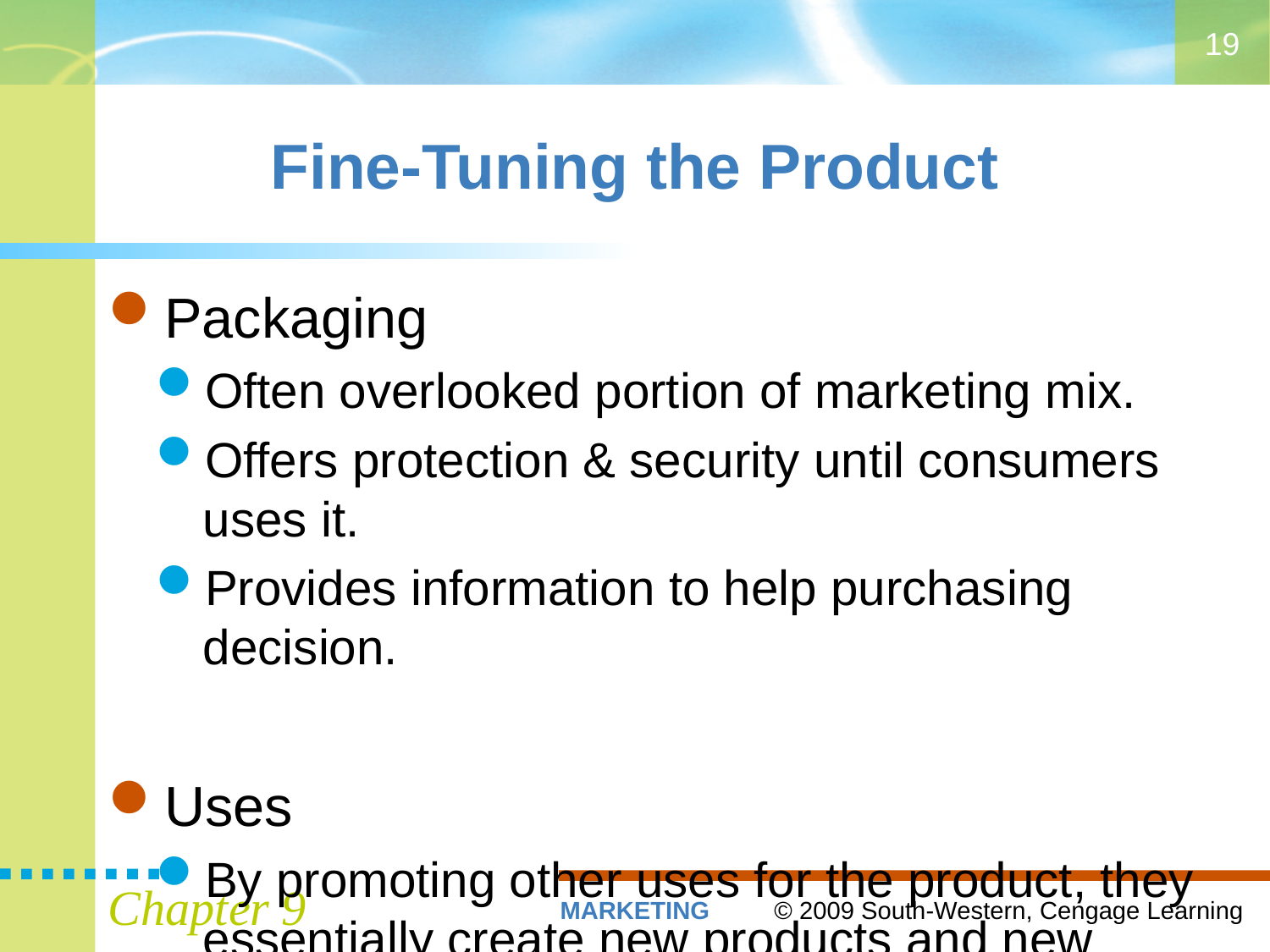

19
# Fine-Tuning the Product
Packaging
Often overlooked portion of marketing mix.
Offers protection & security until consumers uses it.
Provides information to help purchasing decision.

Uses
By promoting other uses for the product, they essentially create new products and new sales.
Chapter 9